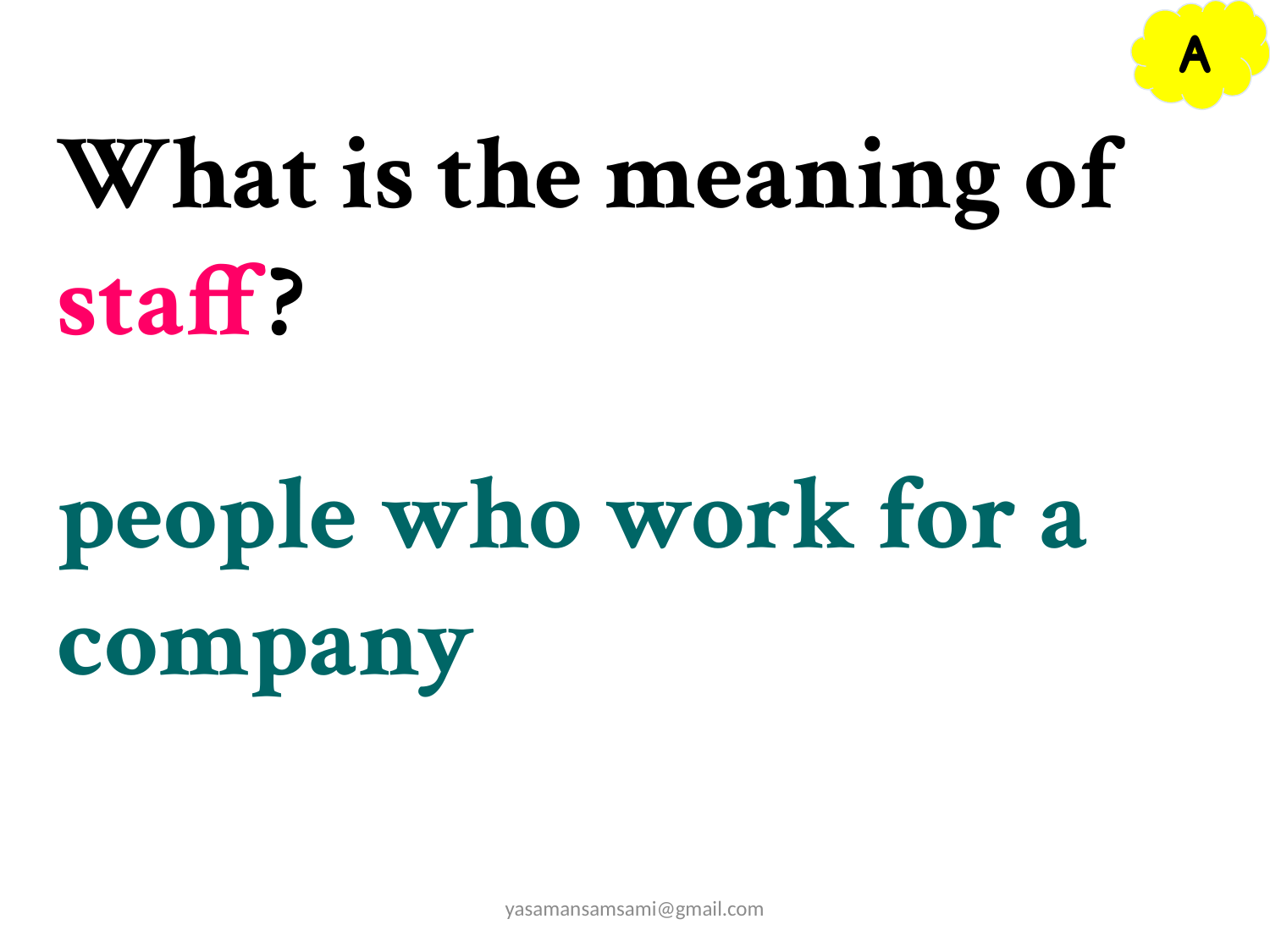

A
What is the meaning of staff?
people who work for a company
yasamansamsami@gmail.com